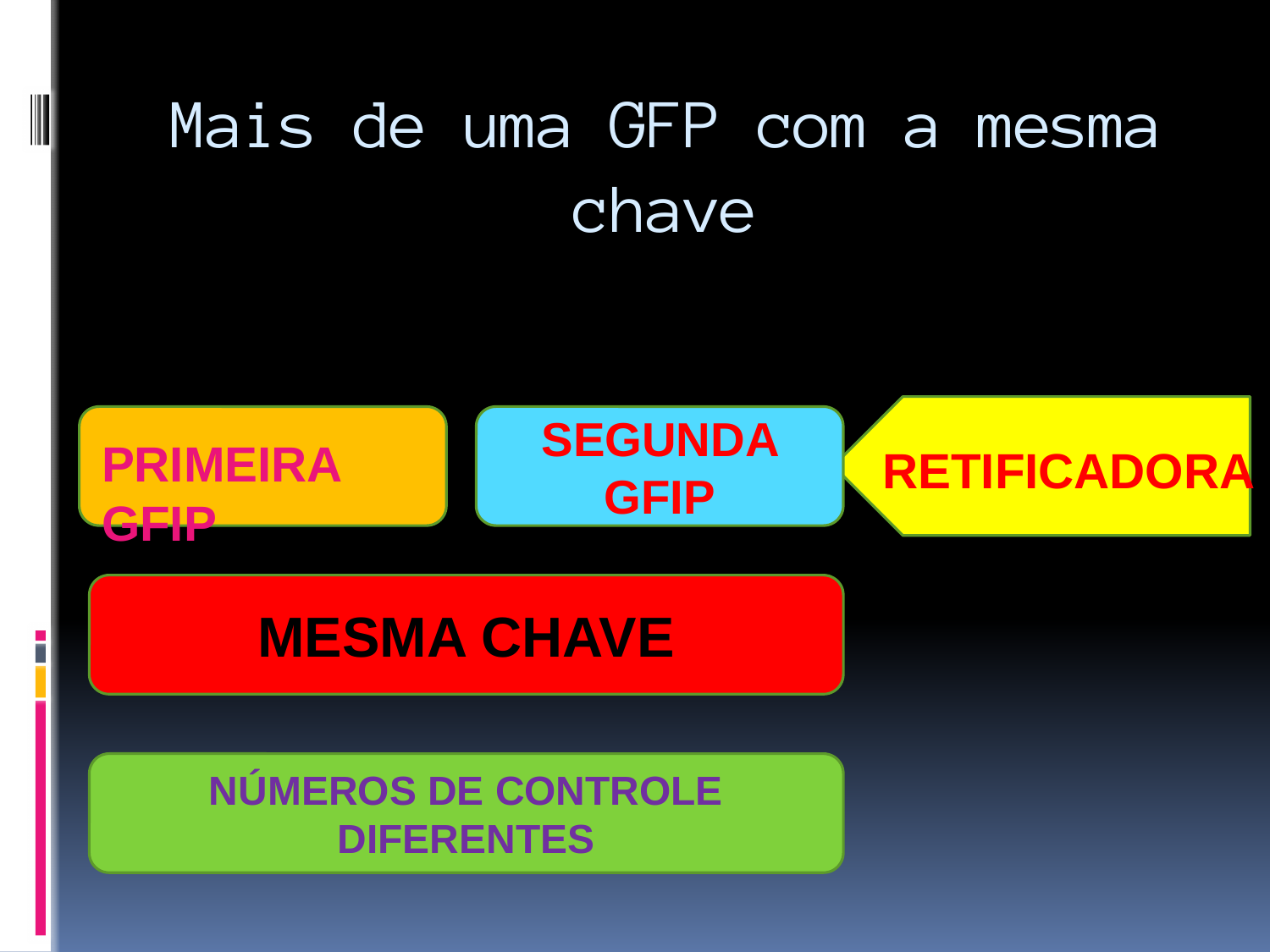

# Mais de uma GFP com a mesma chave

SEGUNDA GFIP
PRIMEIRA GFIP
RETIFICADORA
MESMA CHAVE
NÚMEROS DE CONTROLE DIFERENTES